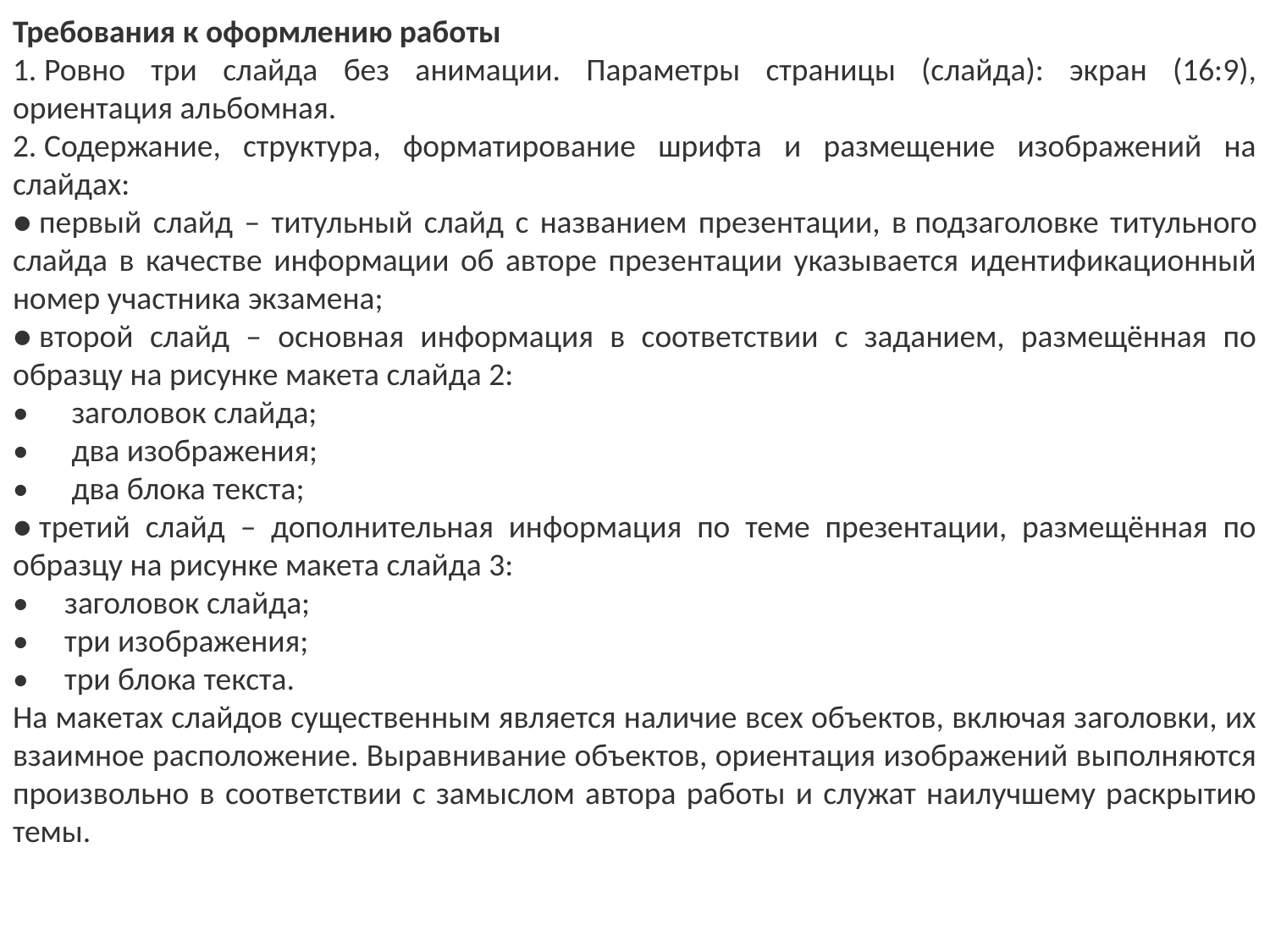

Требования к оформлению работы
1. Ровно три слайда без анимации. Параметры страницы (слайда): экран (16:9), ориентация альбомная.
2. Содержание, структура, форматирование шрифта и размещение изображений на слайдах:
● первый слайд – титульный слайд с названием презентации, в подзаголовке титульного слайда в качестве информации об авторе презентации указывается идентификационный номер участника экзамена;
● второй слайд – основная информация в соответствии с заданием, размещённая по образцу на рисунке макета слайда 2:
•      заголовок слайда;
•      два изображения;
•      два блока текста;
● третий слайд – дополнительная информация по теме презентации, размещённая по образцу на рисунке макета слайда 3:
•     заголовок слайда;
•     три изображения;
•     три блока текста.
На макетах слайдов существенным является наличие всех объектов, включая заголовки, их взаимное расположение. Выравнивание объектов, ориентация изображений выполняются произвольно в соответствии с замыслом автора работы и служат наилучшему раскрытию темы.